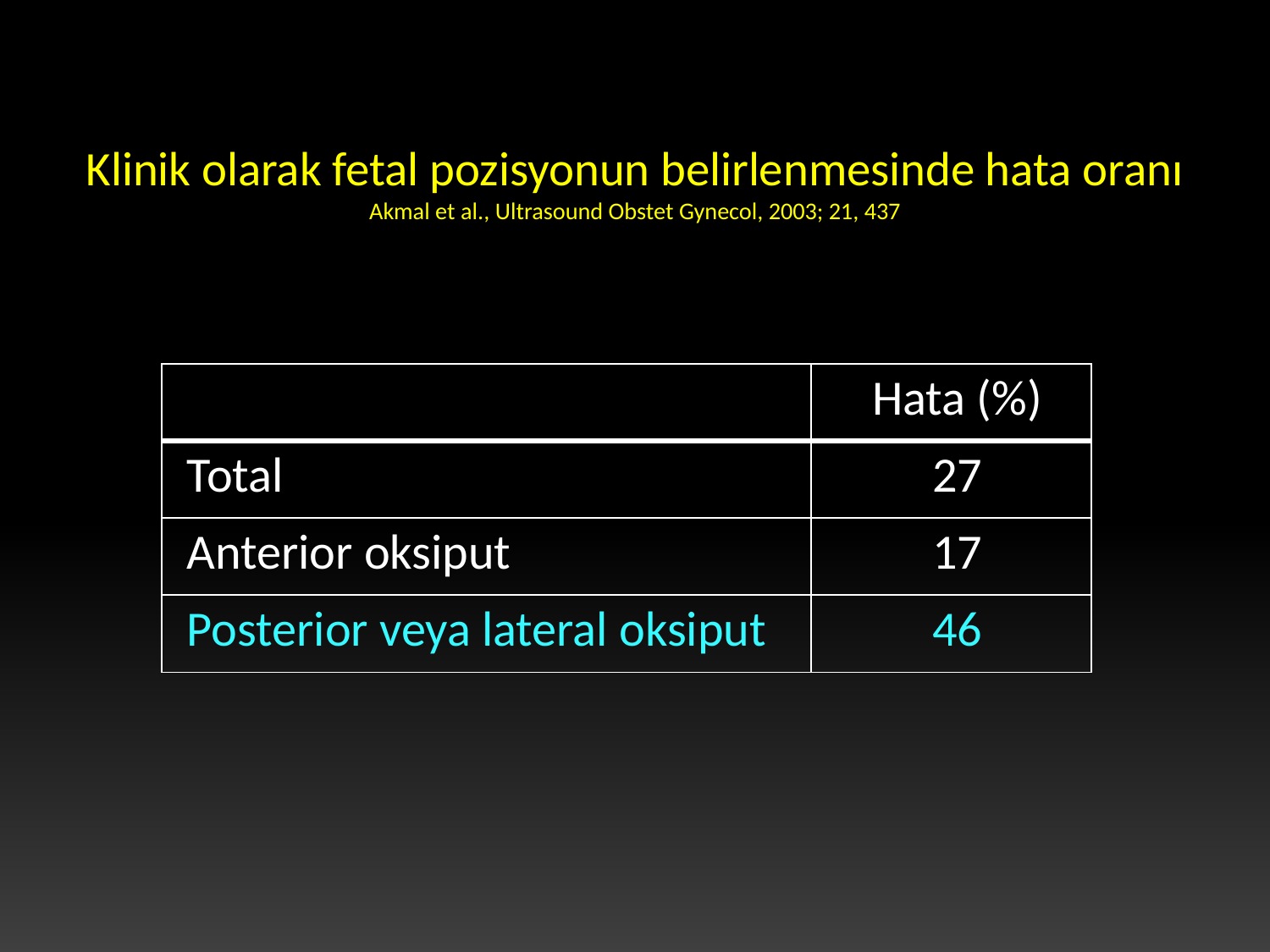

# Klinik olarak fetal pozisyonun belirlenmesinde hata oranı Akmal et al., Ultrasound Obstet Gynecol, 2003; 21, 437
|  | Hata (%) |
| --- | --- |
| Total | 27 |
| Anterior oksiput | 17 |
| Posterior veya lateral oksiput | 46 |